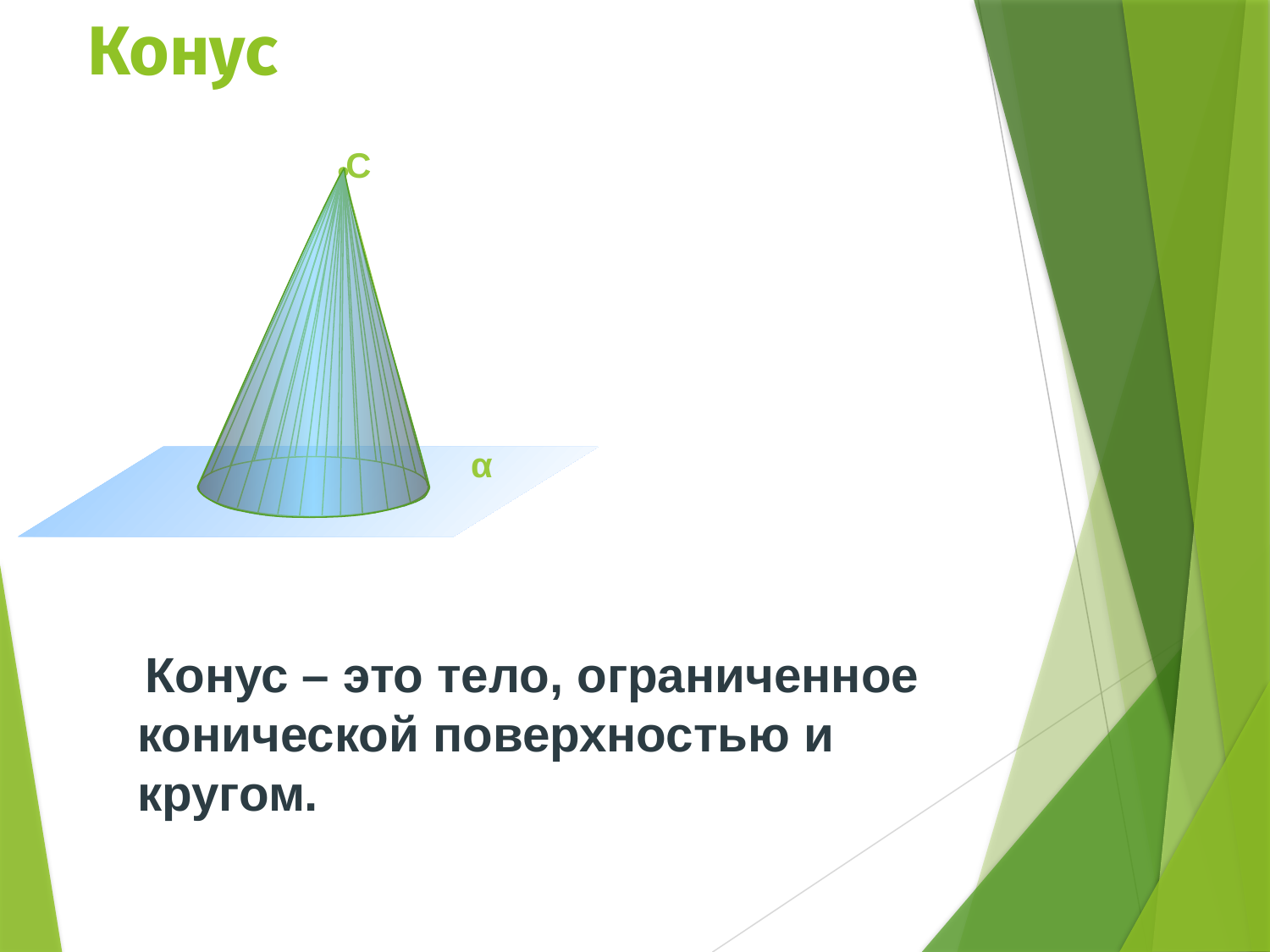

# Конус
С

α

    Конус – это тело, ограниченное конической поверхностью и кругом.